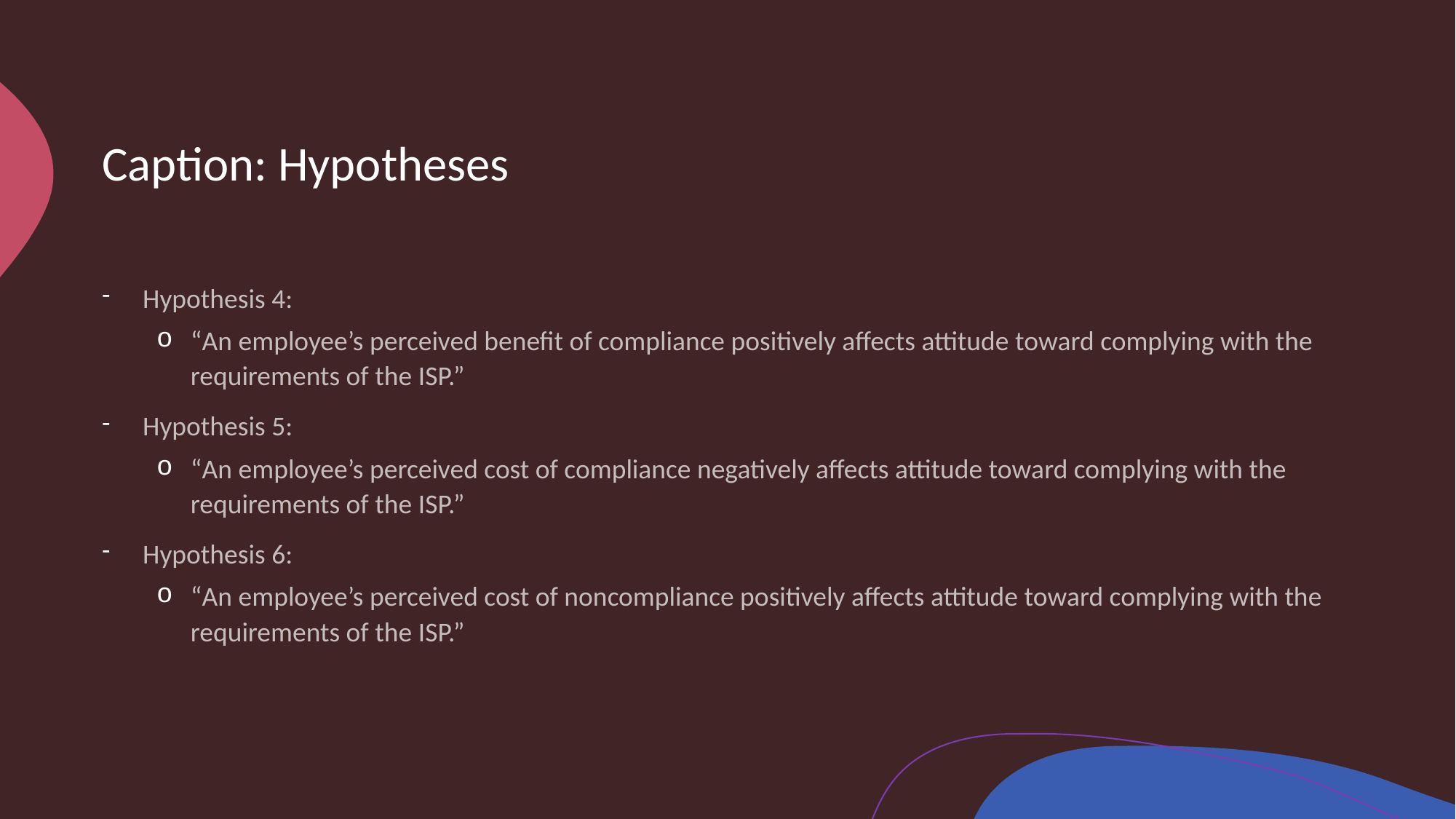

# Caption: Hypotheses
Hypothesis 4:
“An employee’s perceived benefit of compliance positively affects attitude toward complying with the requirements of the ISP.”
Hypothesis 5:
“An employee’s perceived cost of compliance negatively affects attitude toward complying with the requirements of the ISP.”
Hypothesis 6:
“An employee’s perceived cost of noncompliance positively affects attitude toward complying with the requirements of the ISP.”